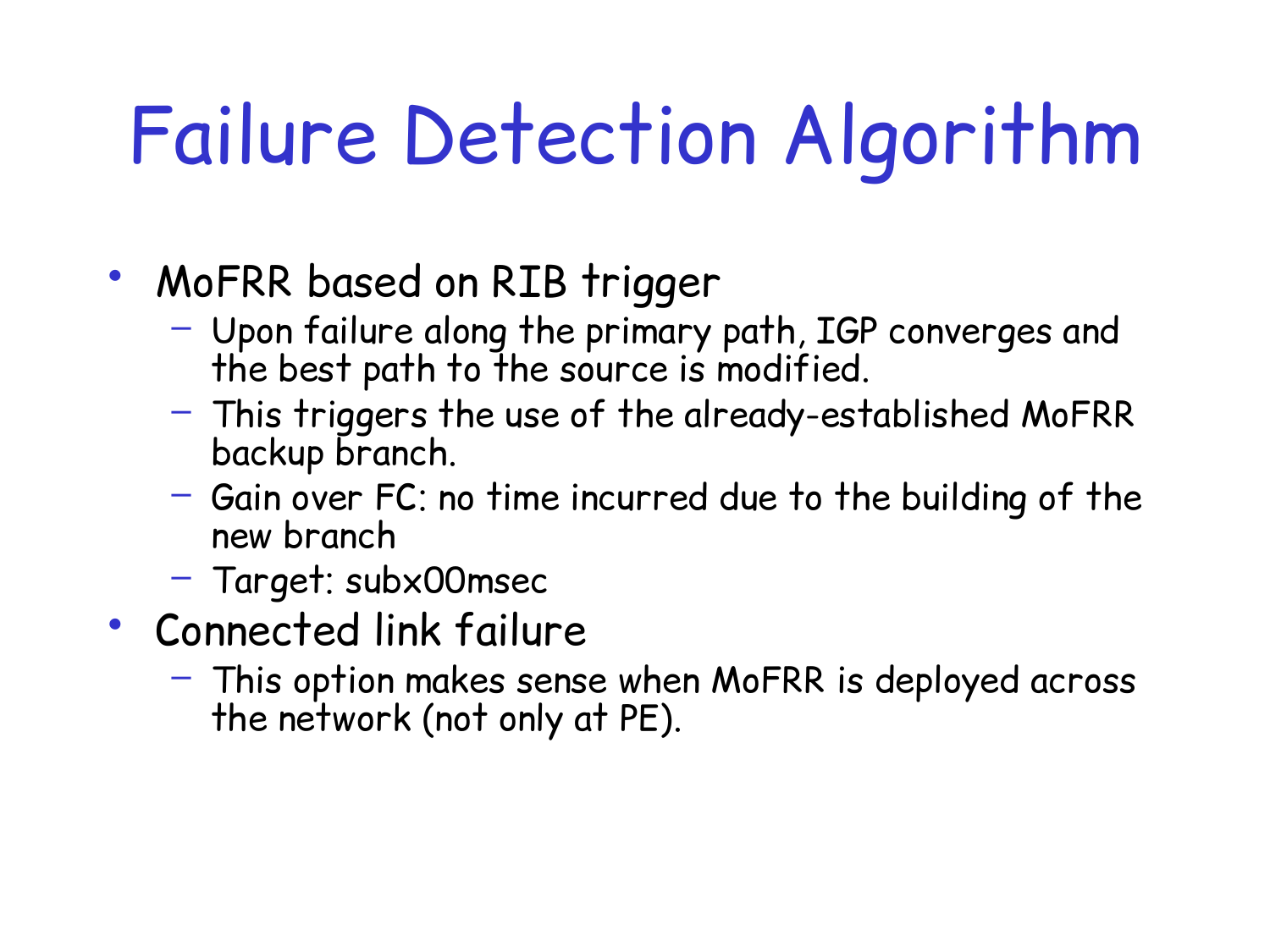

# Failure Detection Algorithm
MoFRR based on RIB trigger
Upon failure along the primary path, IGP converges and the best path to the source is modified.
This triggers the use of the already-established MoFRR backup branch.
Gain over FC: no time incurred due to the building of the new branch
Target: subx00msec
Connected link failure
This option makes sense when MoFRR is deployed across the network (not only at PE).